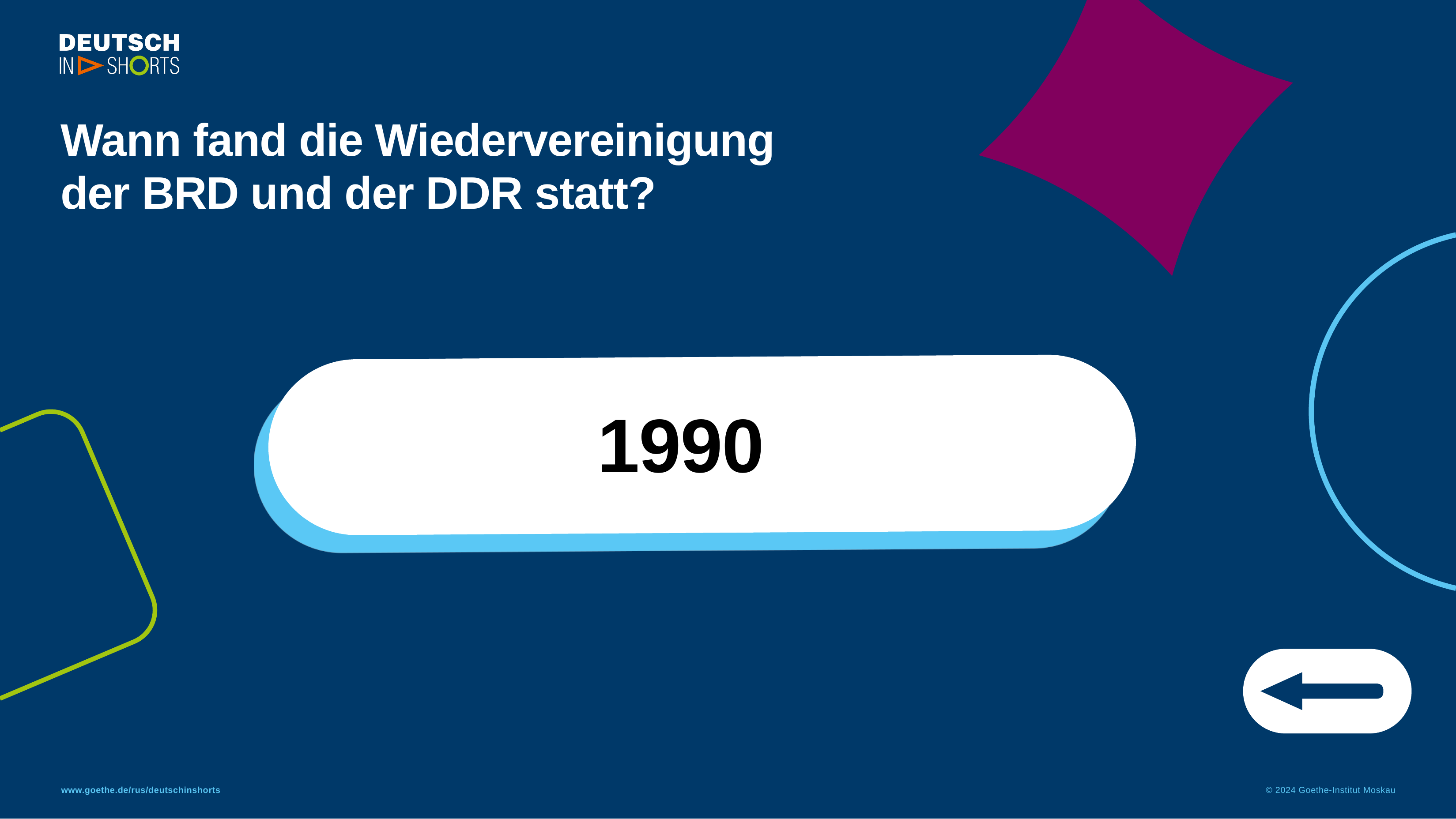

Wann fand die Wiedervereinigung der BRD und der DDR statt?

1990